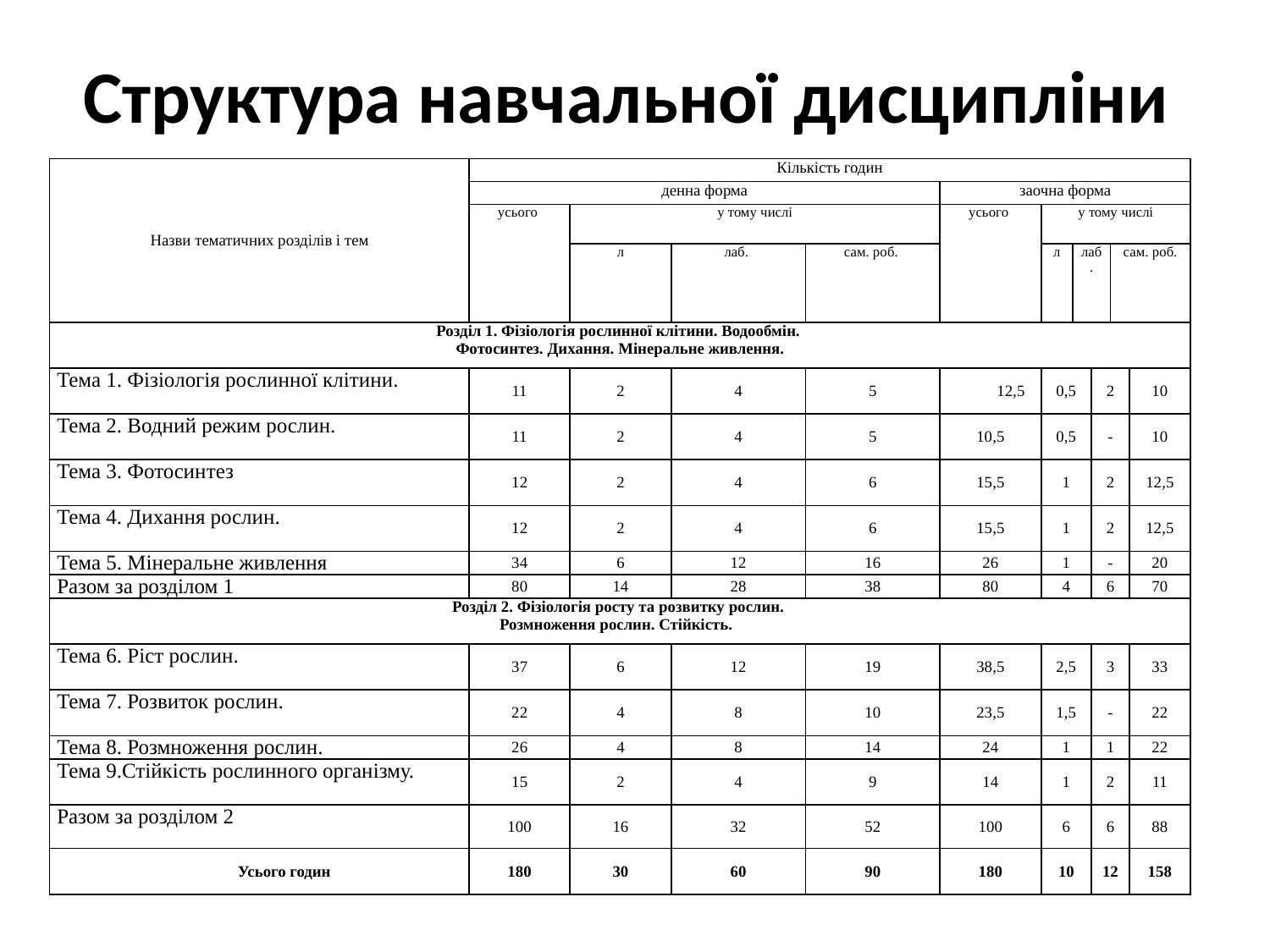

# Структура навчальної дисципліни
| Назви тематичних розділів і тем | Кількість годин |  |  |  |  |  |  |  |  |  |
| --- | --- | --- | --- | --- | --- | --- | --- | --- | --- | --- |
|  | денна форма |  |  |  | заочна форма |  |  |  |  |  |
|  | усього | у тому числі |  |  | усього | у тому числі |  |  |  |  |
|  |  | л | лаб. | сам. роб. |  | л | лаб. |  | сам. роб. |  |
| Розділ 1. Фізіологія рослинної клітини. Водообмін. Фотосинтез. Дихання. Мінеральне живлення. |  |  |  |  |  |  |  |  |  |  |
| Тема 1. Фізіологія рослинної клітини. | 11 | 2 | 4 | 5 | 12,5 | 0,5 |  | 2 |  | 10 |
| Тема 2. Водний режим рослин. | 11 | 2 | 4 | 5 | 10,5 | 0,5 |  | - |  | 10 |
| Тема 3. Фотосинтез | 12 | 2 | 4 | 6 | 15,5 | 1 |  | 2 |  | 12,5 |
| Тема 4. Дихання рослин. | 12 | 2 | 4 | 6 | 15,5 | 1 |  | 2 |  | 12,5 |
| Тема 5. Мінеральне живлення | 34 | 6 | 12 | 16 | 26 | 1 |  | - |  | 20 |
| Разом за розділом 1 | 80 | 14 | 28 | 38 | 80 | 4 |  | 6 |  | 70 |
| Розділ 2. Фізіологія росту та розвитку рослин. Розмноження рослин. Стійкість. |  |  |  |  |  |  |  |  |  |  |
| Тема 6. Ріст рослин. | 37 | 6 | 12 | 19 | 38,5 | 2,5 |  | 3 |  | 33 |
| Тема 7. Розвиток рослин. | 22 | 4 | 8 | 10 | 23,5 | 1,5 |  | - |  | 22 |
| Тема 8. Розмноження рослин. | 26 | 4 | 8 | 14 | 24 | 1 |  | 1 |  | 22 |
| Тема 9.Стійкість рослинного організму. | 15 | 2 | 4 | 9 | 14 | 1 |  | 2 |  | 11 |
| Разом за розділом 2 | 100 | 16 | 32 | 52 | 100 | 6 |  | 6 |  | 88 |
| Усього годин | 180 | 30 | 60 | 90 | 180 | 10 |  | 12 |  | 158 |